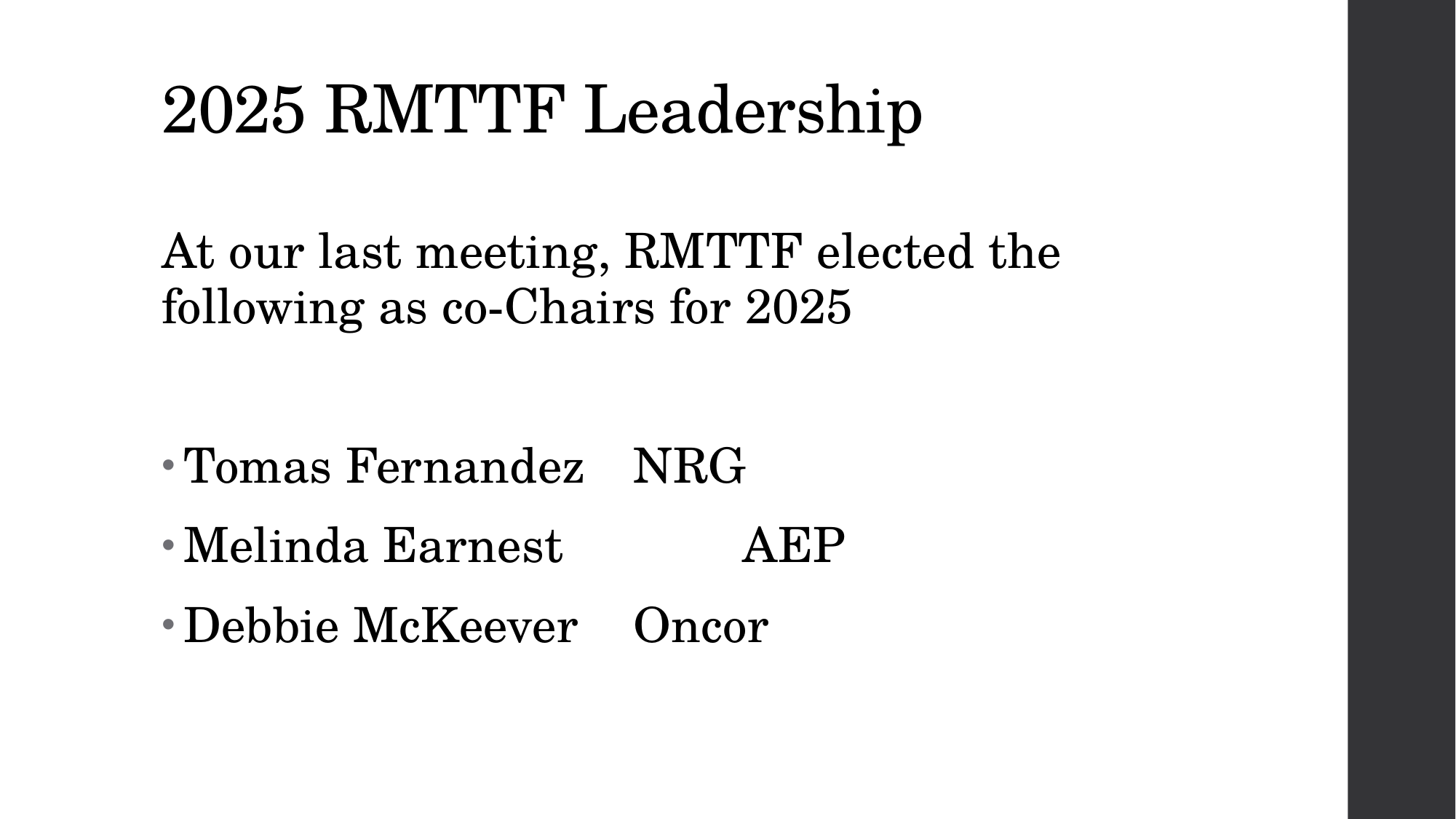

# 2025 RMTTF Leadership
At our last meeting, RMTTF elected the following as co-Chairs for 2025

Tomas Fernandez 	 NRG
Melinda Earnest 		 AEP
Debbie McKeever  	 Oncor